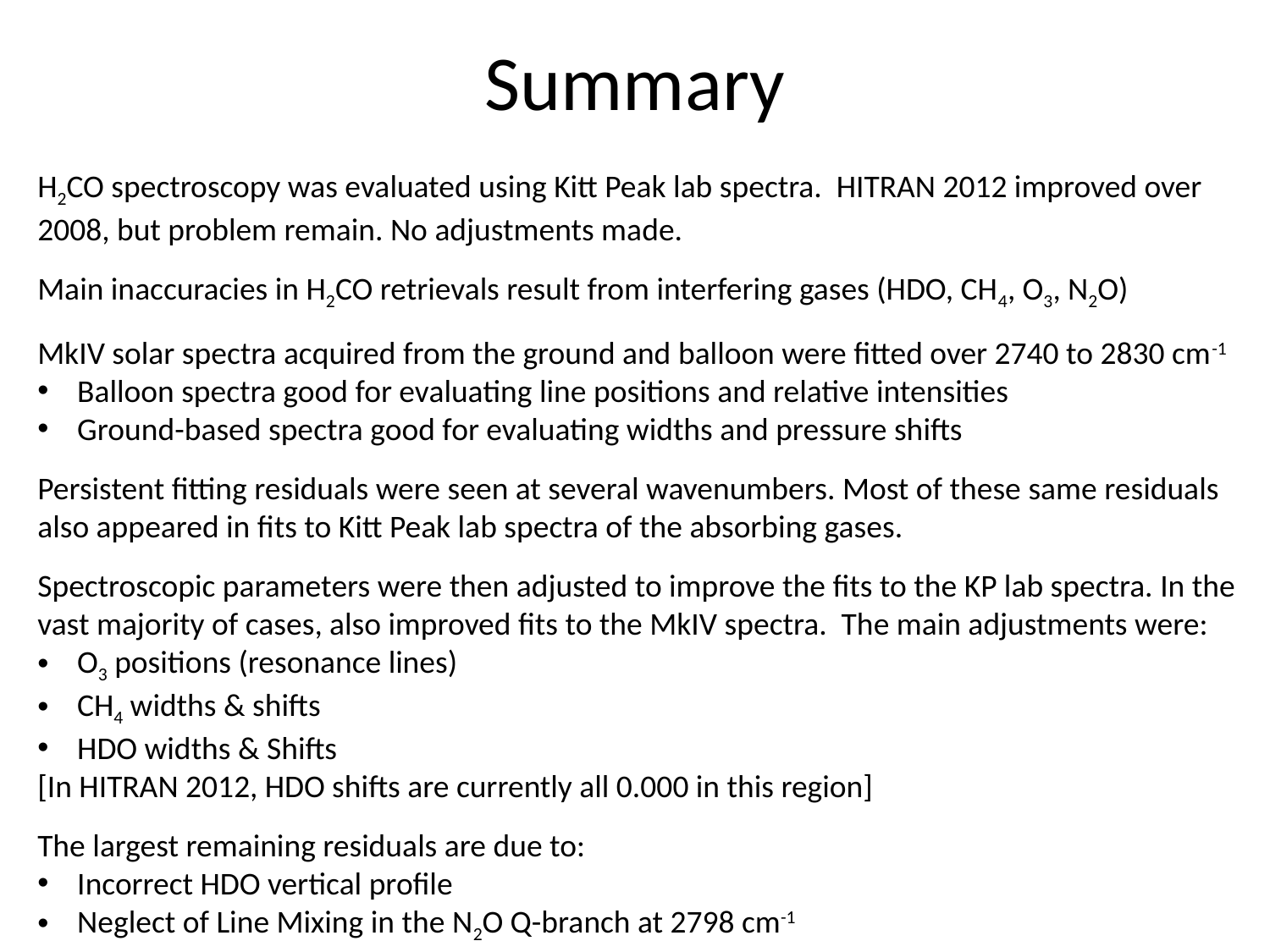

# Summary
H2CO spectroscopy was evaluated using Kitt Peak lab spectra.  HITRAN 2012 improved over 2008, but problem remain. No adjustments made.
Main inaccuracies in H2CO retrievals result from interfering gases (HDO, CH4, O3, N2O)
MkIV solar spectra acquired from the ground and balloon were fitted over 2740 to 2830 cm-1
Balloon spectra good for evaluating line positions and relative intensities
Ground-based spectra good for evaluating widths and pressure shifts
Persistent fitting residuals were seen at several wavenumbers. Most of these same residuals also appeared in fits to Kitt Peak lab spectra of the absorbing gases.
Spectroscopic parameters were then adjusted to improve the fits to the KP lab spectra. In the vast majority of cases, also improved fits to the MkIV spectra.  The main adjustments were:
O3 positions (resonance lines)
CH4 widths & shifts
HDO widths & Shifts
[In HITRAN 2012, HDO shifts are currently all 0.000 in this region]
The largest remaining residuals are due to:
Incorrect HDO vertical profile
Neglect of Line Mixing in the N2O Q-branch at 2798 cm-1